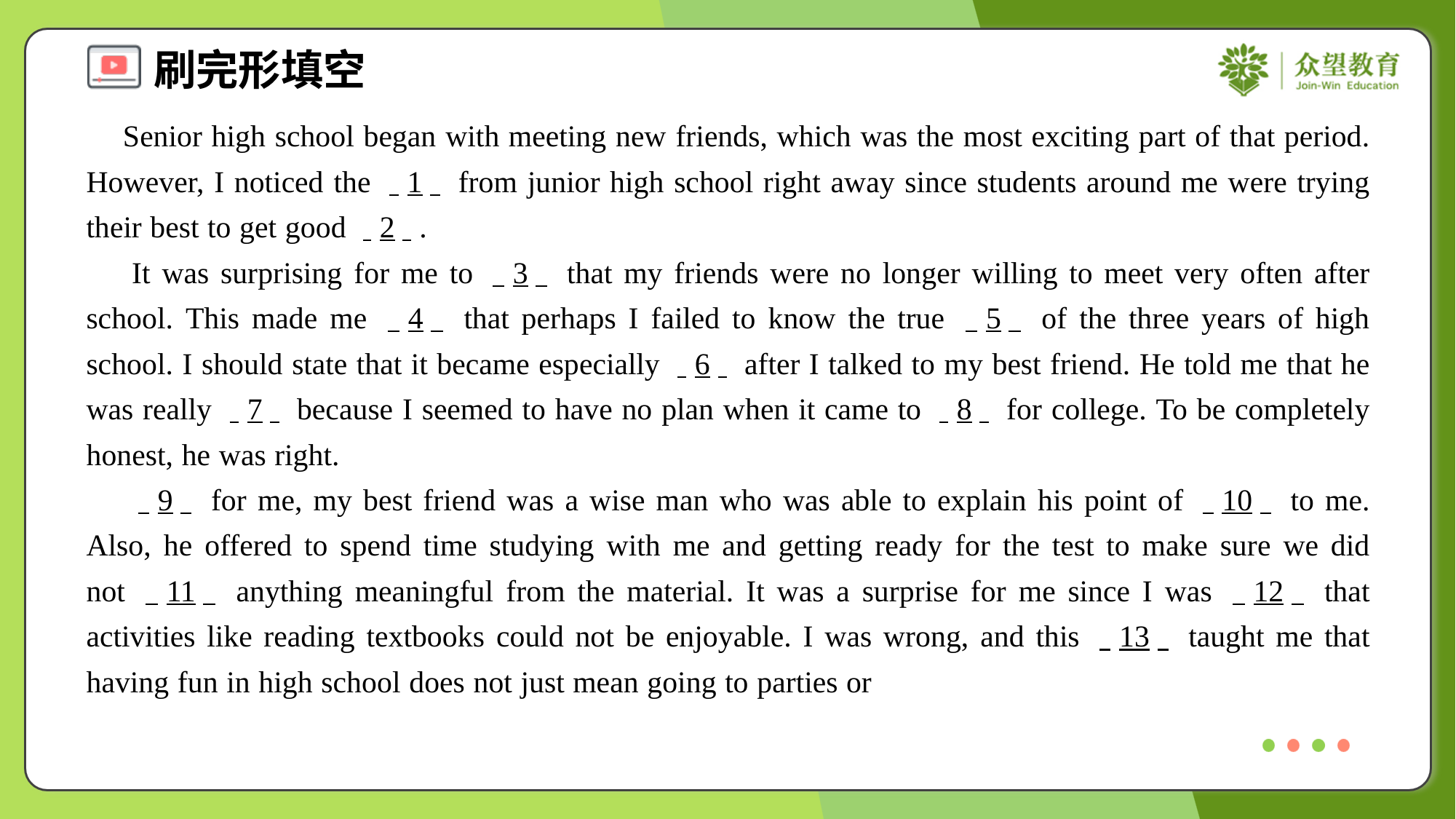

Senior high school began with meeting new friends, which was the most exciting part of that period. However, I noticed the . .1. . from junior high school right away since students around me were trying their best to get good . .2. ..
    It was surprising for me to . .3. . that my friends were no longer willing to meet very often after school. This made me . .4. . that perhaps I failed to know the true . .5. . of the three years of high school. I should state that it became especially . .6. . after I talked to my best friend. He told me that he was really . .7. . because I seemed to have no plan when it came to . .8. . for college. To be completely honest, he was right.
    . .9. . for me, my best friend was a wise man who was able to explain his point of . .10. . to me. Also, he offered to spend time studying with me and getting ready for the test to make sure we did not . .11. . anything meaningful from the material. It was a surprise for me since I was . .12. . that activities like reading textbooks could not be enjoyable. I was wrong, and this . .13. . taught me that having fun in high school does not just mean going to parties or